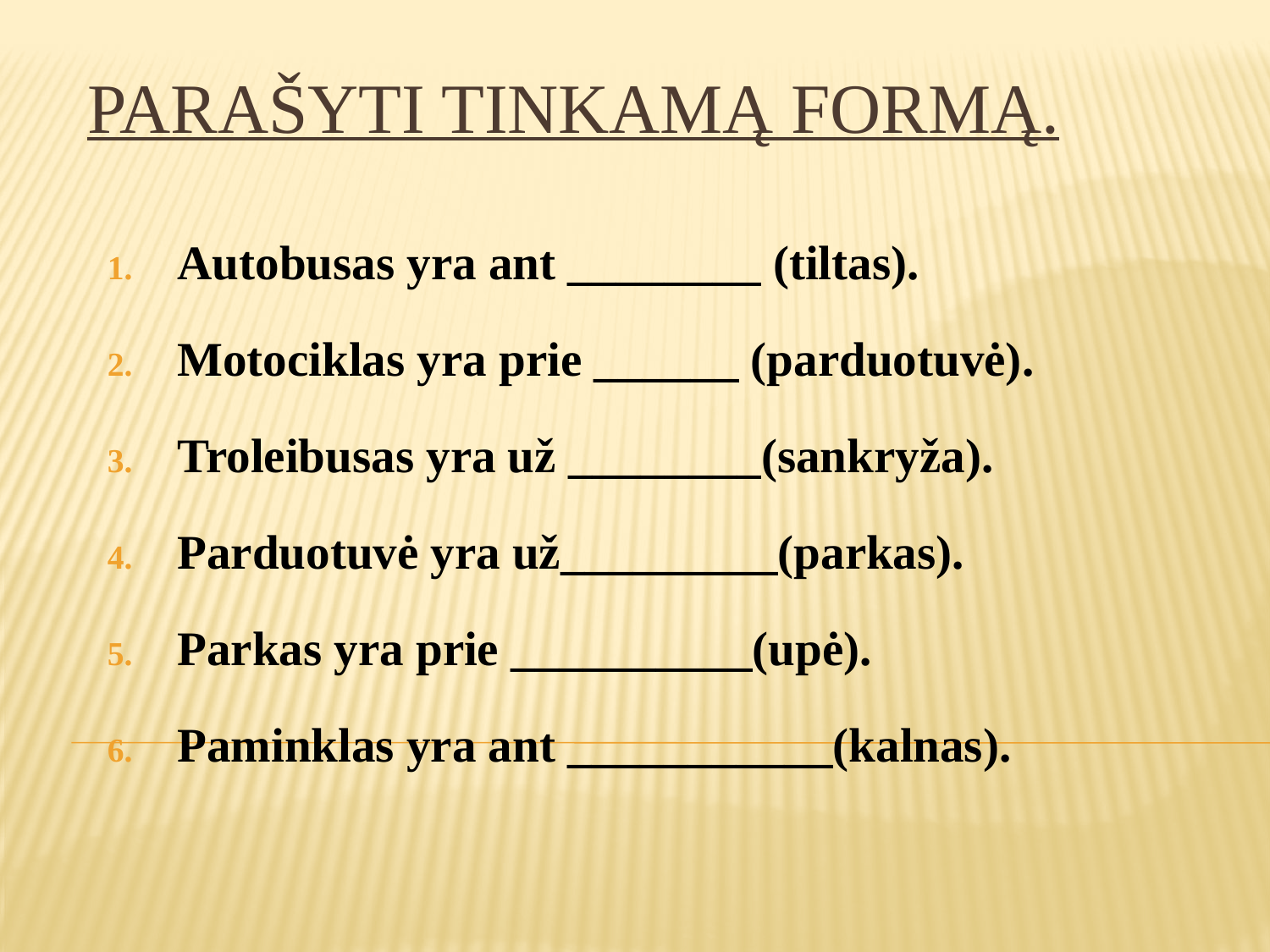

# Parašyti tinkamą formą.
Autobusas yra ant ________ (tiltas).
Motociklas yra prie ______ (parduotuvė).
Troleibusas yra už ________(sankryža).
Parduotuvė yra už_________(parkas).
Parkas yra prie __________(upė).
Paminklas yra ant ___________(kalnas).